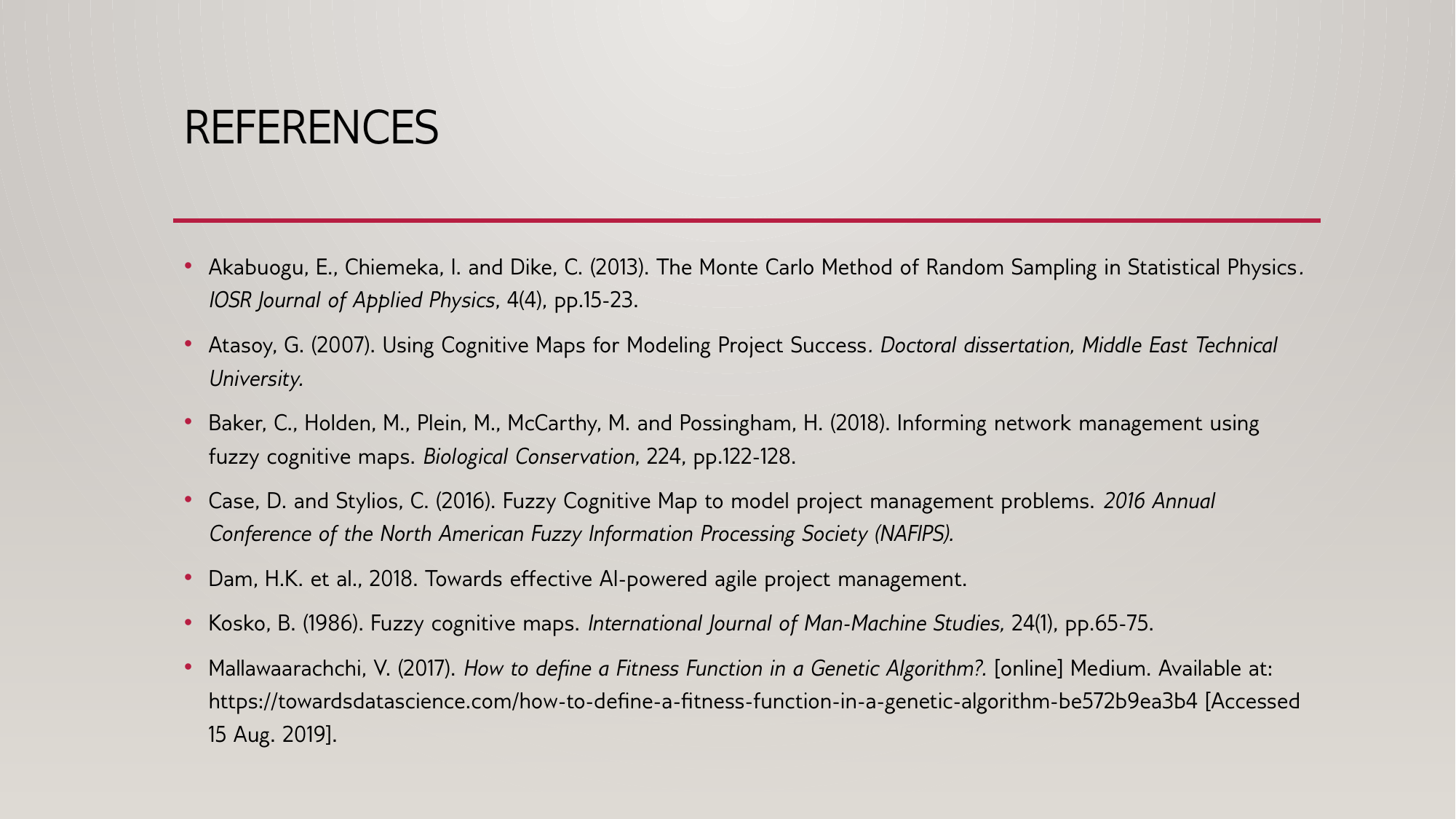

# References
Akabuogu, E., Chiemeka, I. and Dike, C. (2013). The Monte Carlo Method of Random Sampling in Statistical Physics. IOSR Journal of Applied Physics, 4(4), pp.15-23.
Atasoy, G. (2007). Using Cognitive Maps for Modeling Project Success. Doctoral dissertation, Middle East Technical University.
Baker, C., Holden, M., Plein, M., McCarthy, M. and Possingham, H. (2018). Informing network management using fuzzy cognitive maps. Biological Conservation, 224, pp.122-128.
Case, D. and Stylios, C. (2016). Fuzzy Cognitive Map to model project management problems. 2016 Annual Conference of the North American Fuzzy Information Processing Society (NAFIPS).
Dam, H.K. et al., 2018. Towards effective AI-powered agile project management.
Kosko, B. (1986). Fuzzy cognitive maps. International Journal of Man-Machine Studies, 24(1), pp.65-75.
Mallawaarachchi, V. (2017). How to define a Fitness Function in a Genetic Algorithm?. [online] Medium. Available at: https://towardsdatascience.com/how-to-define-a-fitness-function-in-a-genetic-algorithm-be572b9ea3b4 [Accessed 15 Aug. 2019].